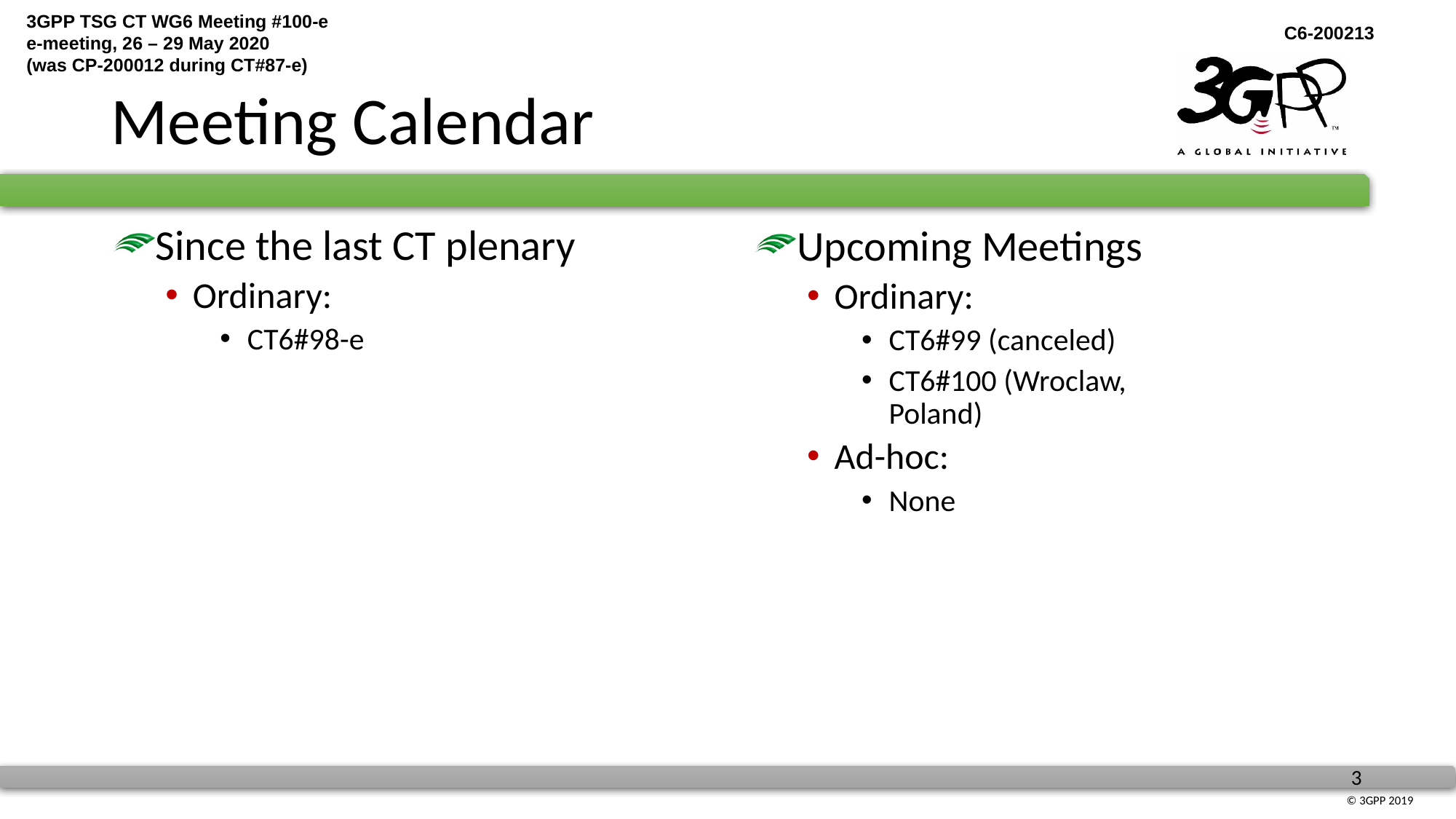

# Meeting Calendar
Since the last CT plenary
Ordinary:
CT6#98-e
Upcoming Meetings
Ordinary:
CT6#99 (canceled)
CT6#100 (Wroclaw, Poland)
Ad-hoc:
None